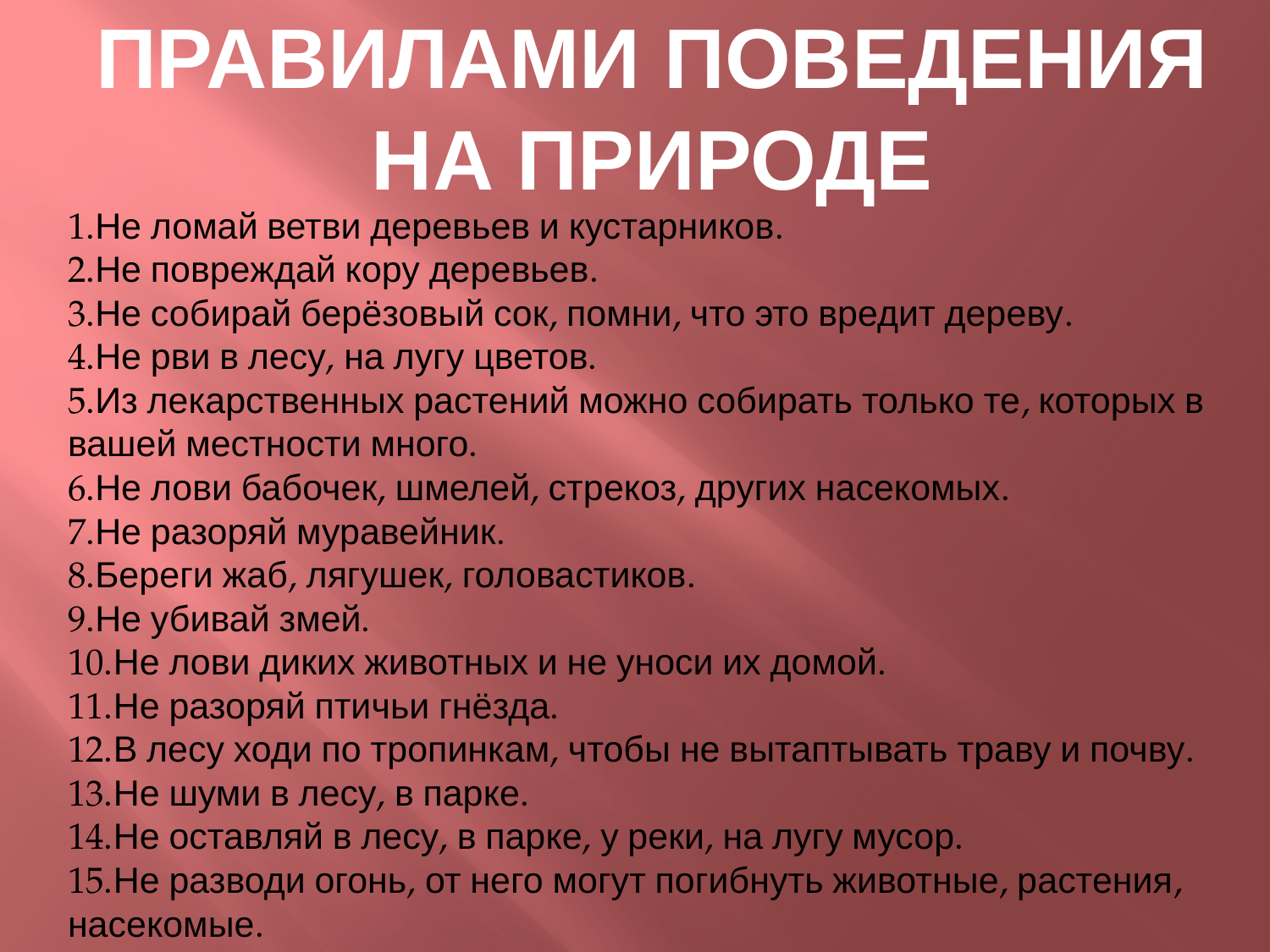

# Правилами поведения на природе
1.Не ломай ветви деревьев и кустарников.
2.Не повреждай кору деревьев.
3.Не собирай берёзовый сок, помни, что это вредит дереву.
4.Не рви в лесу, на лугу цветов.
5.Из лекарственных растений можно собирать только те, которых в вашей местности много.
6.Не лови бабочек, шмелей, стрекоз, других насекомых.
7.Не разоряй муравейник.
8.Береги жаб, лягушек, головастиков.
9.Не убивай змей.
10.Не лови диких животных и не уноси их домой.
11.Не разоряй птичьи гнёзда.
12.В лесу ходи по тропинкам, чтобы не вытаптывать траву и почву.
13.Не шуми в лесу, в парке.
14.Не оставляй в лесу, в парке, у реки, на лугу мусор.
15.Не разводи огонь, от него могут погибнуть животные, растения, насекомые.